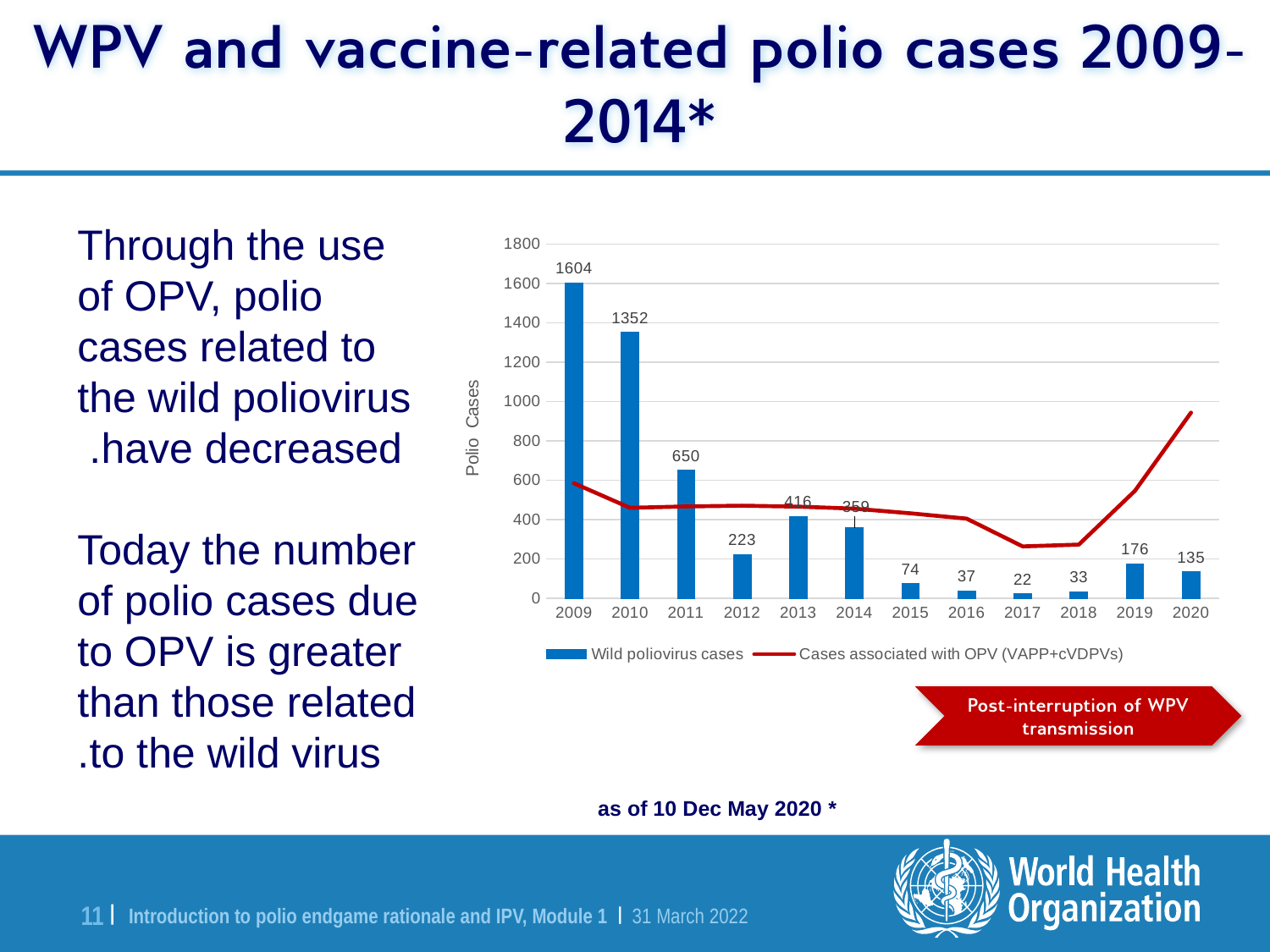

# WPV and vaccine-related polio cases 2009-2014*
Through the use of OPV, polio cases related to the wild poliovirus have decreased.

Today the number of polio cases due to OPV is greater than those related to the wild virus.

### Chart

| Category | Wild poliovirus cases | Cases associated with OPV (VAPP+cVDPVs) |
|---|---|---|
| 2009 | 1604.0 | 585.0 |
| 2010 | 1352.0 | 460.0 |
| 2011 | 650.0 | 467.0 |
| 2012 | 223.0 | 471.0 |
| 2013 | 416.0 | 466.0 |
| 2014 | 359.0 | 456.0 |
| 2015 | 74.0 | 432.0 |
| 2016 | 37.0 | 405.0 |
| 2017 | 22.0 | 264.0 |
| 2018 | 33.0 | 273.0 |
| 2019 | 176.0 | 546.0 |
| 2020 | 135.0 | 944.0 |
Post-interruption of WPV transmission
* as of 10 Dec May 2020